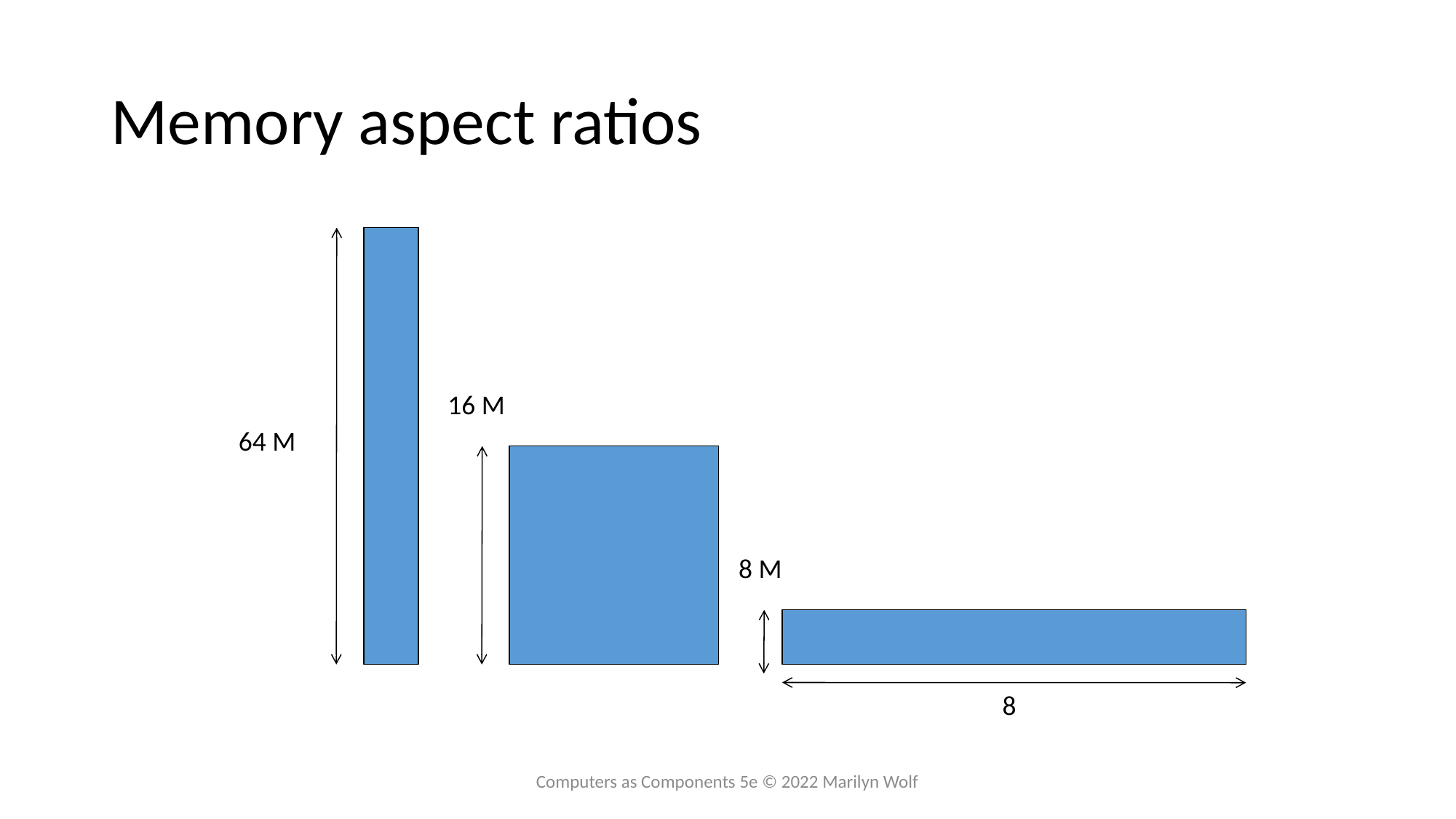

# Memory aspect ratios

16 M
64 M

8 M

8
Computers as Components 5e © 2022 Marilyn Wolf